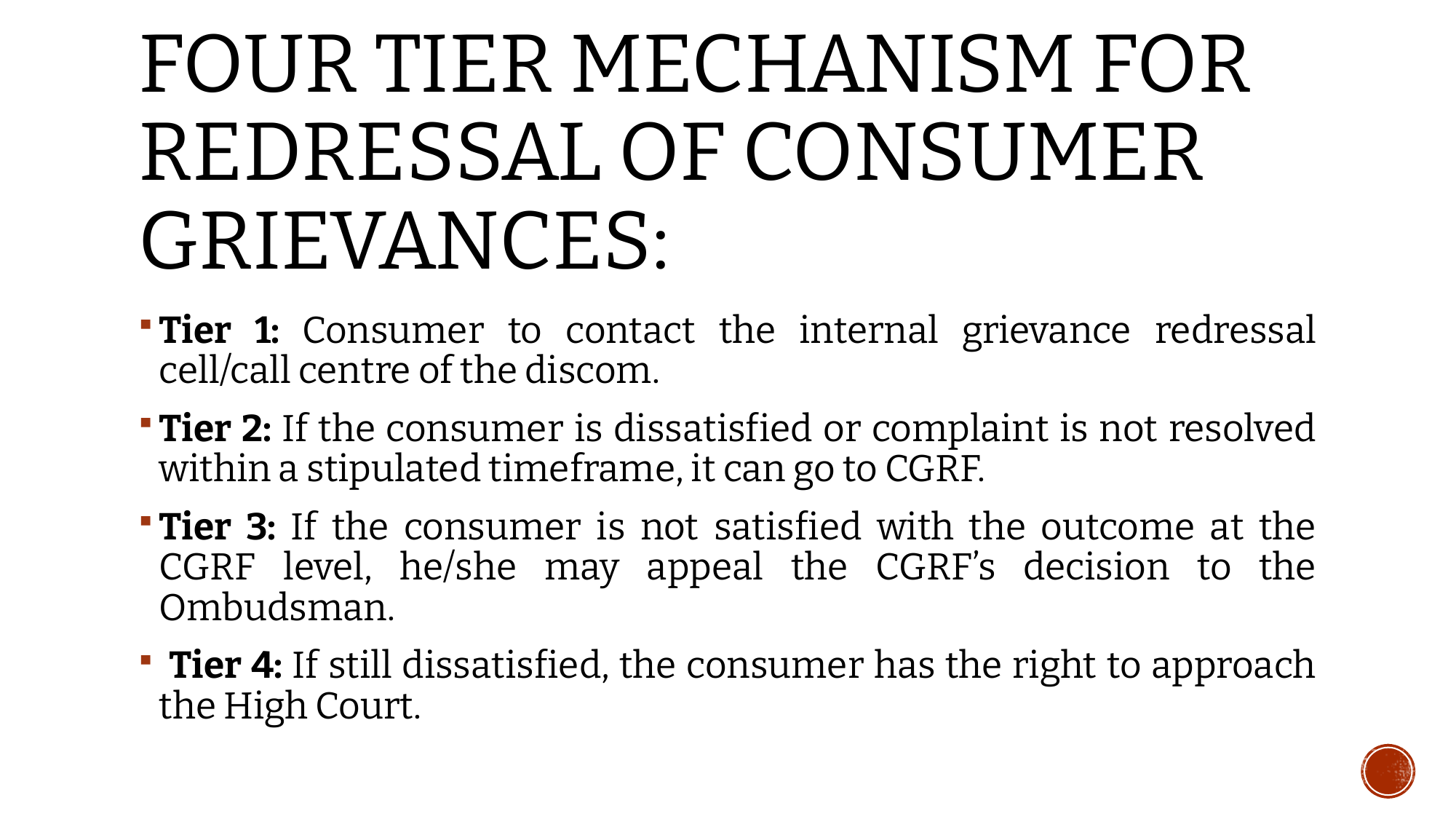

# four tier mechanism for redressal of consumer grievances:

Tier 1: Consumer to contact the internal grievance redressal cell/call centre of the discom.
Tier 2: If the consumer is dissatisfied or complaint is not resolved within a stipulated timeframe, it can go to CGRF.
Tier 3: If the consumer is not satisfied with the outcome at the CGRF level, he/she may appeal the CGRF’s decision to the Ombudsman.
 Tier 4: If still dissatisfied, the consumer has the right to approach the High Court.